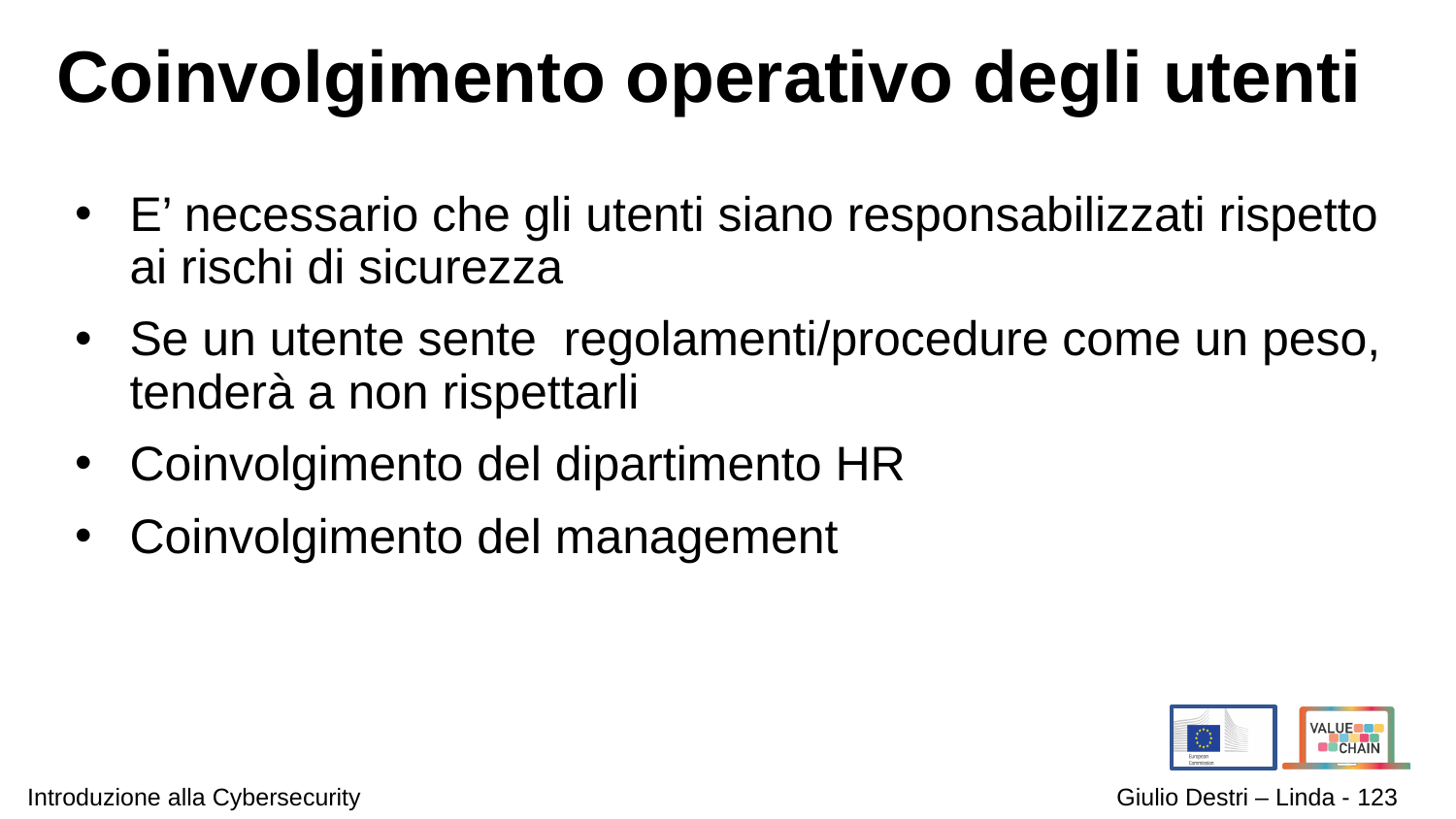

# Coinvolgimento operativo degli utenti
E’ necessario che gli utenti siano responsabilizzati rispetto ai rischi di sicurezza
Se un utente sente  regolamenti/procedure come un peso, tenderà a non rispettarli
Coinvolgimento del dipartimento HR
Coinvolgimento del management